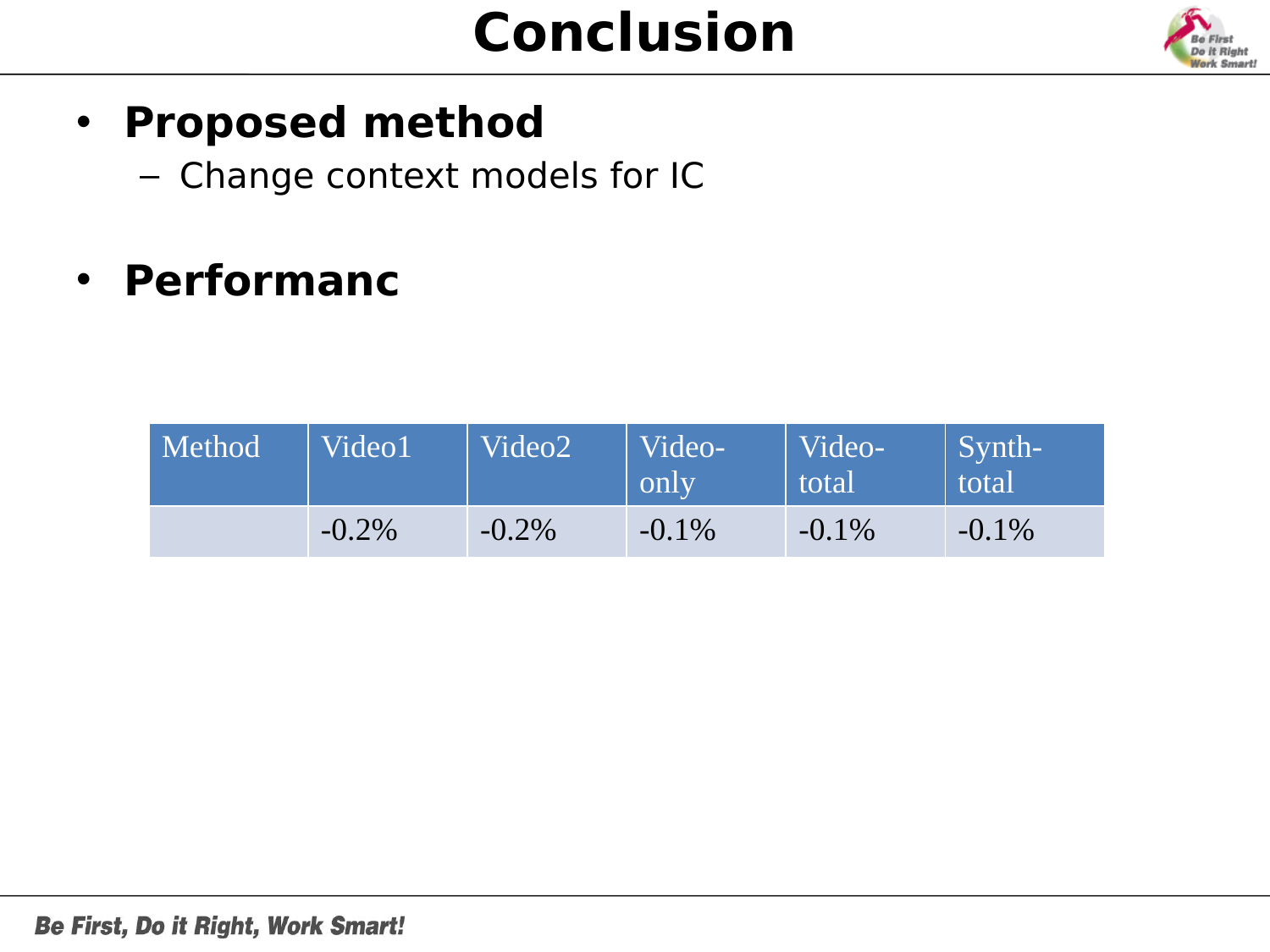

# Conclusion
Proposed method
Change context models for IC

Performanc

| Method | Video1 | Video2 | Video-only | Video-total | Synth-total |
| --- | --- | --- | --- | --- | --- |
|  | -0.2% | -0.2% | -0.1% | -0.1% | -0.1% |